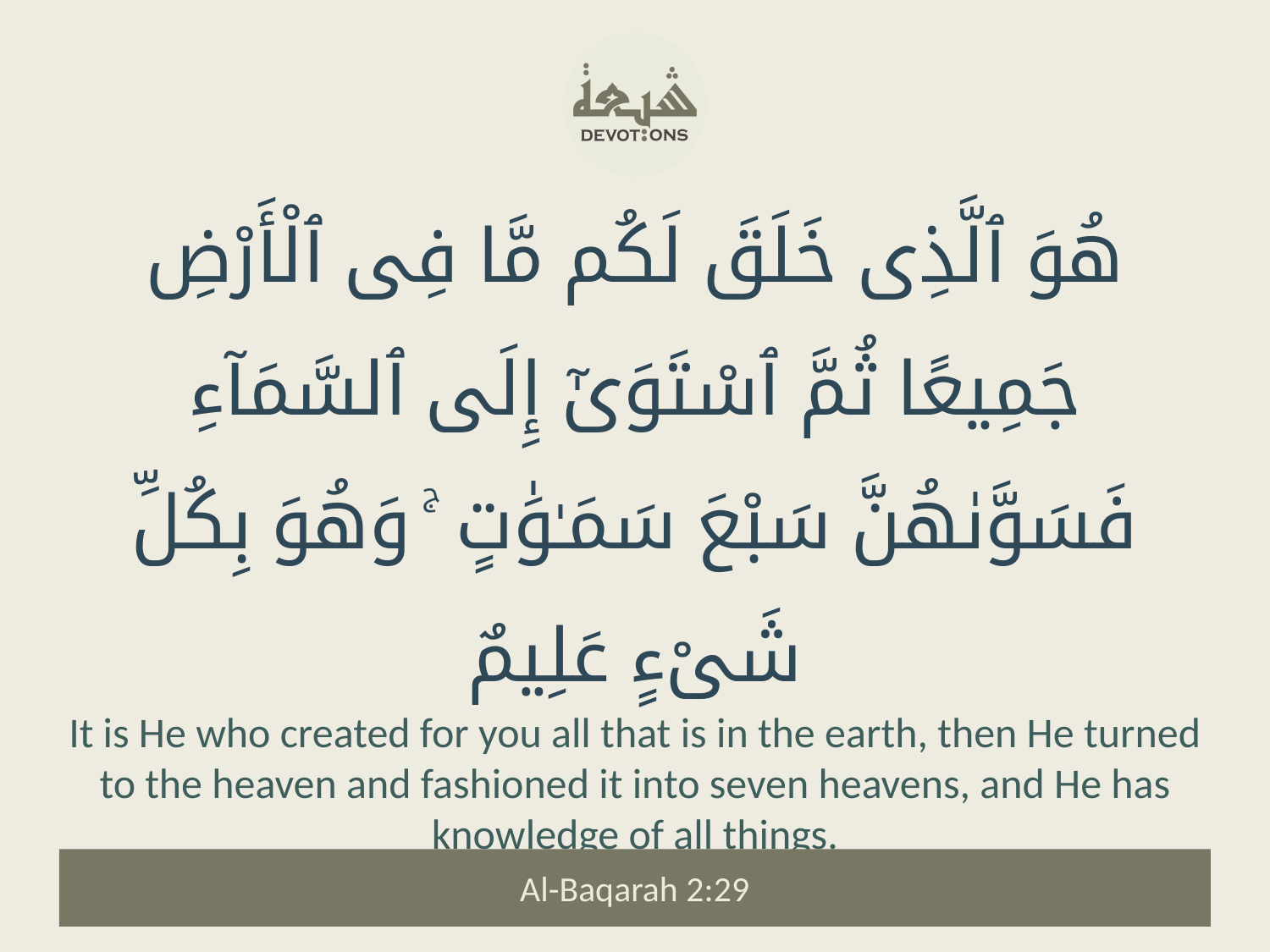

هُوَ ٱلَّذِى خَلَقَ لَكُم مَّا فِى ٱلْأَرْضِ جَمِيعًا ثُمَّ ٱسْتَوَىٰٓ إِلَى ٱلسَّمَآءِ فَسَوَّىٰهُنَّ سَبْعَ سَمَـٰوَٰتٍ ۚ وَهُوَ بِكُلِّ شَىْءٍ عَلِيمٌ
It is He who created for you all that is in the earth, then He turned to the heaven and fashioned it into seven heavens, and He has knowledge of all things.
Al-Baqarah 2:29